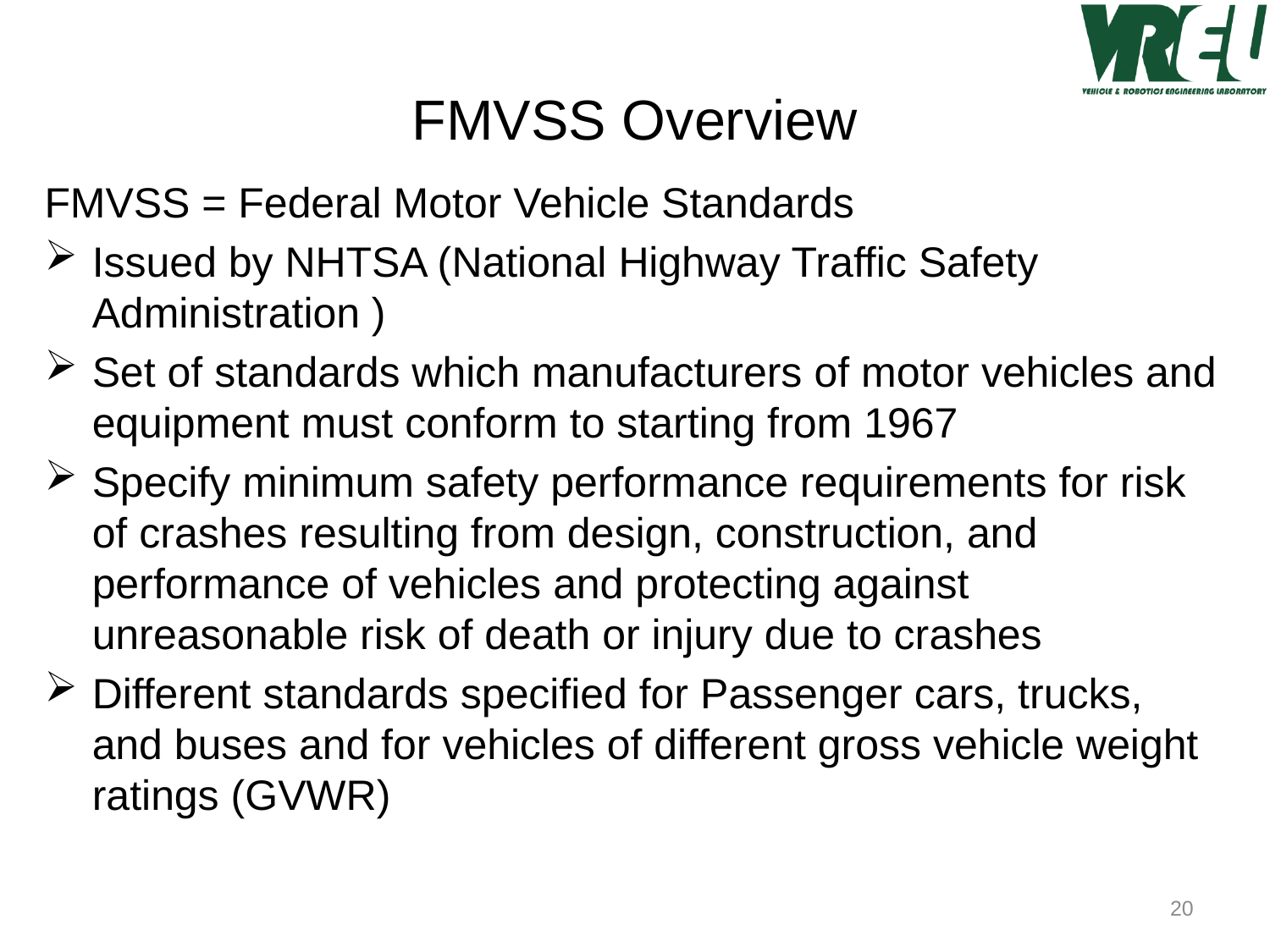

# FMVSS Overview
FMVSS = Federal Motor Vehicle Standards
Issued by NHTSA (National Highway Traffic Safety Administration )
Set of standards which manufacturers of motor vehicles and equipment must conform to starting from 1967
Specify minimum safety performance requirements for risk of crashes resulting from design, construction, and performance of vehicles and protecting against unreasonable risk of death or injury due to crashes
Different standards specified for Passenger cars, trucks, and buses and for vehicles of different gross vehicle weight ratings (GVWR)
20